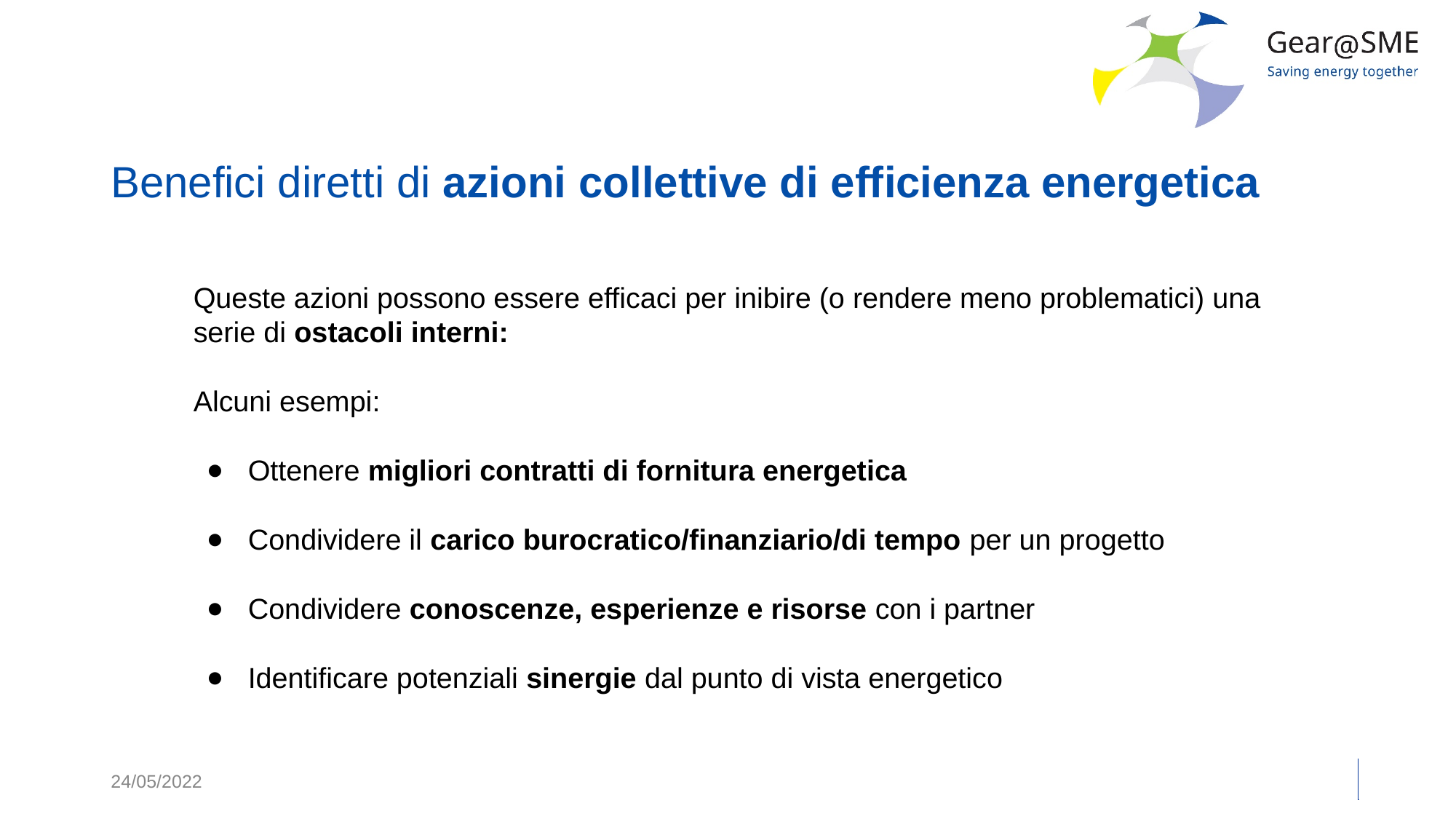

# Benefici diretti di azioni collettive di efficienza energetica
Queste azioni possono essere efficaci per inibire (o rendere meno problematici) una serie di ostacoli interni:

Alcuni esempi:

Ottenere migliori contratti di fornitura energetica

Condividere il carico burocratico/finanziario/di tempo per un progetto

Condividere conoscenze, esperienze e risorse con i partner

Identificare potenziali sinergie dal punto di vista energetico

24/05/2022